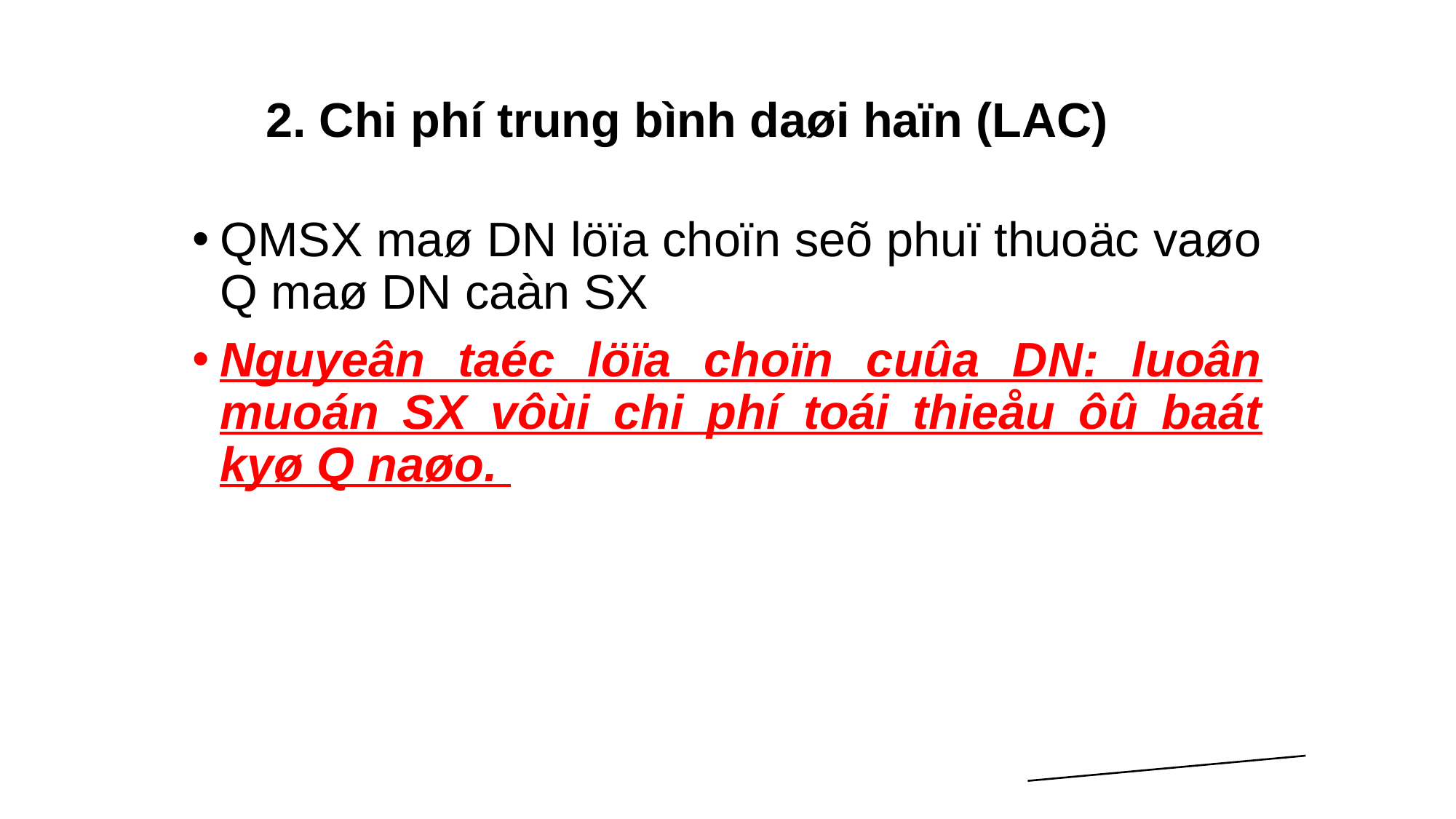

# 2. Chi phí trung bình daøi haïn (LAC)
QMSX maø DN löïa choïn seõ phuï thuoäc vaøo Q maø DN caàn SX
Nguyeân taéc löïa choïn cuûa DN: luoân muoán SX vôùi chi phí toái thieåu ôû baát kyø Q naøo.